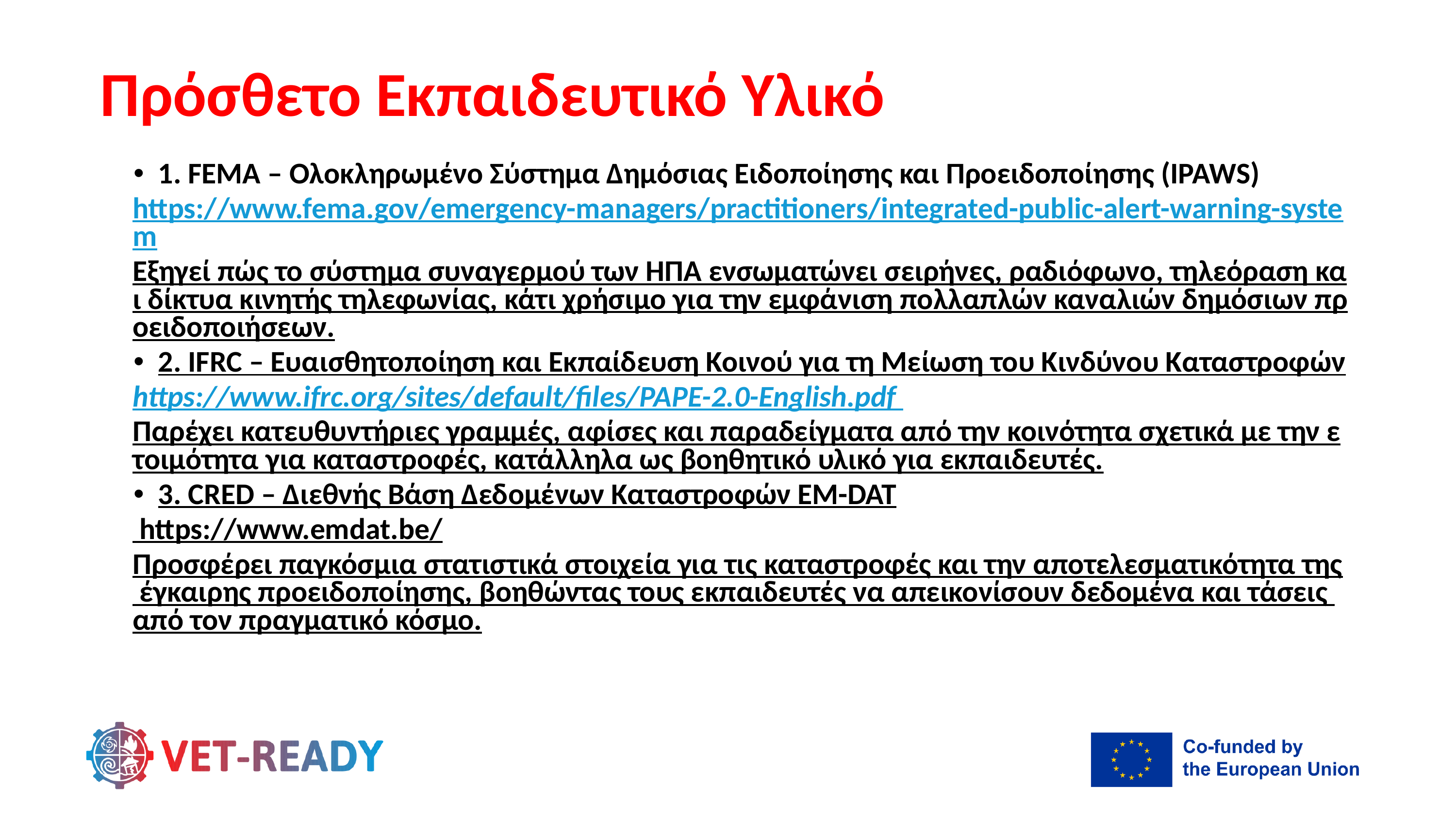

Πρόσθετο Εκπαιδευτικό Υλικό
1. FEMA – Ολοκληρωμένο Σύστημα Δημόσιας Ειδοποίησης και Προειδοποίησης (IPAWS)
https://www.fema.gov/emergency-managers/practitioners/integrated-public-alert-warning-system
Εξηγεί πώς το σύστημα συναγερμού των ΗΠΑ ενσωματώνει σειρήνες, ραδιόφωνο, τηλεόραση και δίκτυα κινητής τηλεφωνίας, κάτι χρήσιμο για την εμφάνιση πολλαπλών καναλιών δημόσιων προειδοποιήσεων.
2. IFRC – Ευαισθητοποίηση και Εκπαίδευση Κοινού για τη Μείωση του Κινδύνου Καταστροφών
https://www.ifrc.org/sites/default/files/PAPE-2.0-English.pdf
Παρέχει κατευθυντήριες γραμμές, αφίσες και παραδείγματα από την κοινότητα σχετικά με την ετοιμότητα για καταστροφές, κατάλληλα ως βοηθητικό υλικό για εκπαιδευτές.
3. CRED – Διεθνής Βάση Δεδομένων Καταστροφών EM-DAT
 https://www.emdat.be/
Προσφέρει παγκόσμια στατιστικά στοιχεία για τις καταστροφές και την αποτελεσματικότητα της έγκαιρης προειδοποίησης, βοηθώντας τους εκπαιδευτές να απεικονίσουν δεδομένα και τάσεις από τον πραγματικό κόσμο.